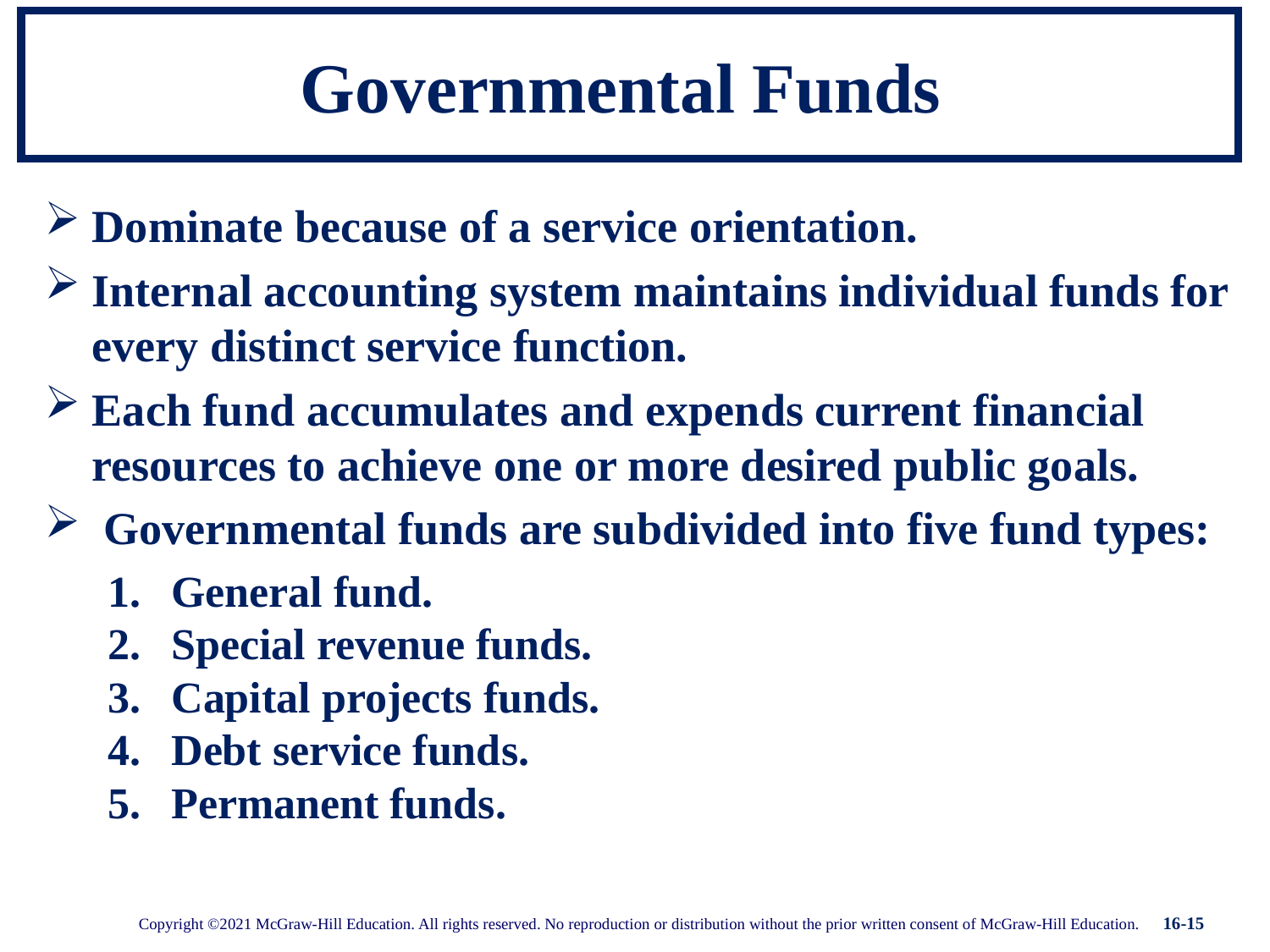

# Governmental Funds
Dominate because of a service orientation.
Internal accounting system maintains individual funds for every distinct service function.
Each fund accumulates and expends current financial resources to achieve one or more desired public goals.
 Governmental funds are subdivided into five fund types:
General fund.
Special revenue funds.
Capital projects funds.
Debt service funds.
Permanent funds.
16-15
Copyright ©2021 McGraw-Hill Education. All rights reserved. No reproduction or distribution without the prior written consent of McGraw-Hill Education.